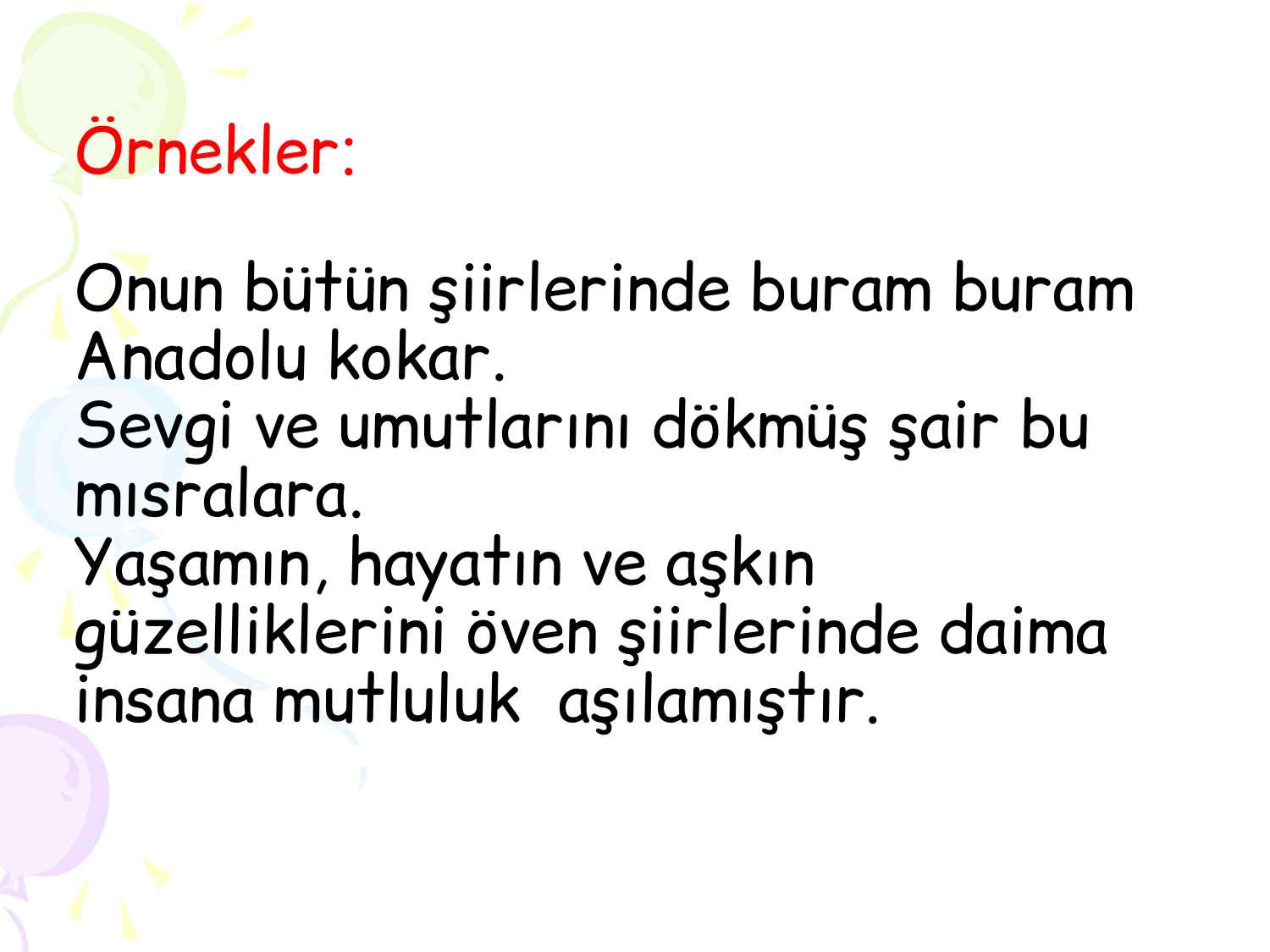

# Örnekler: Onun bütün şiirlerinde buram buram Anadolu kokar. Sevgi ve umutlarını dökmüş şair bu mısralara. Yaşamın, hayatın ve aşkın güzelliklerini öven şiirlerinde daima insana mutluluk  aşılamıştır.